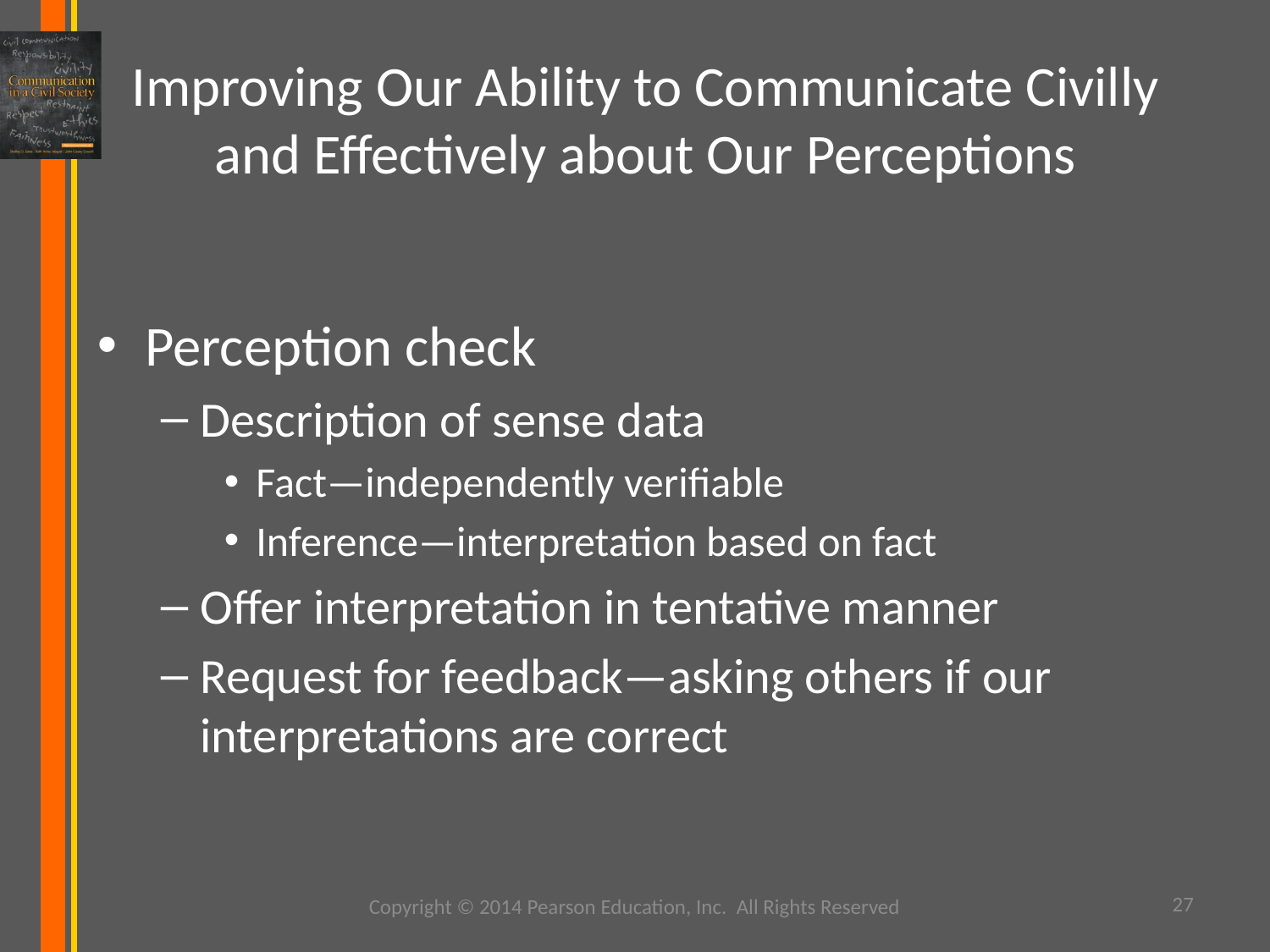

# Improving Our Ability to Communicate Civilly and Effectively about Our Perceptions
Perception check
Description of sense data
Fact—independently verifiable
Inference—interpretation based on fact
Offer interpretation in tentative manner
Request for feedback—asking others if our interpretations are correct
Copyright © 2014 Pearson Education, Inc.  All Rights Reserved
27